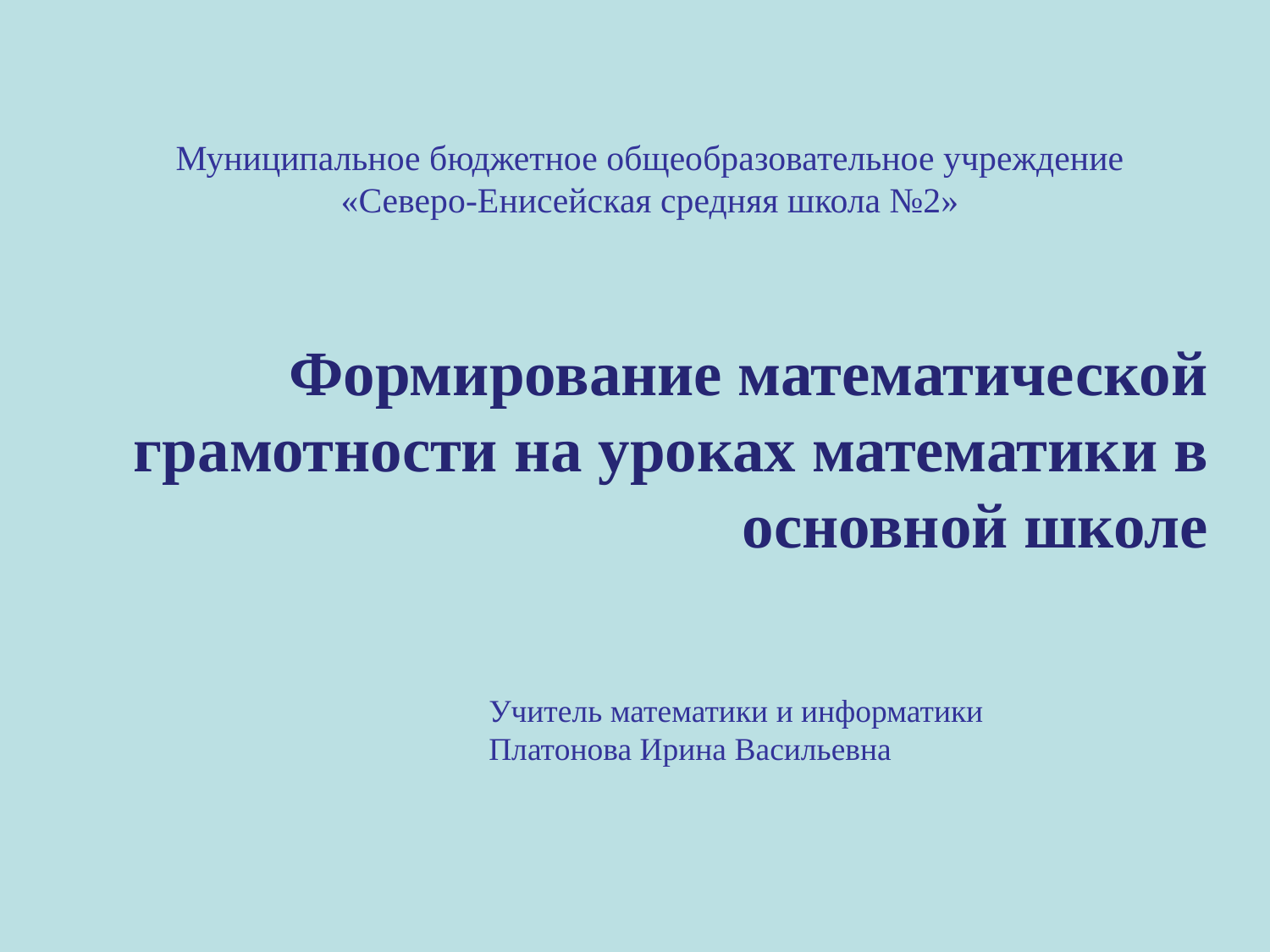

Муниципальное бюджетное общеобразовательное учреждение
«Северо-Енисейская средняя школа №2»
Формирование математической грамотности на уроках математики в основной школе
Учитель математики и информатики
Платонова Ирина Васильевна